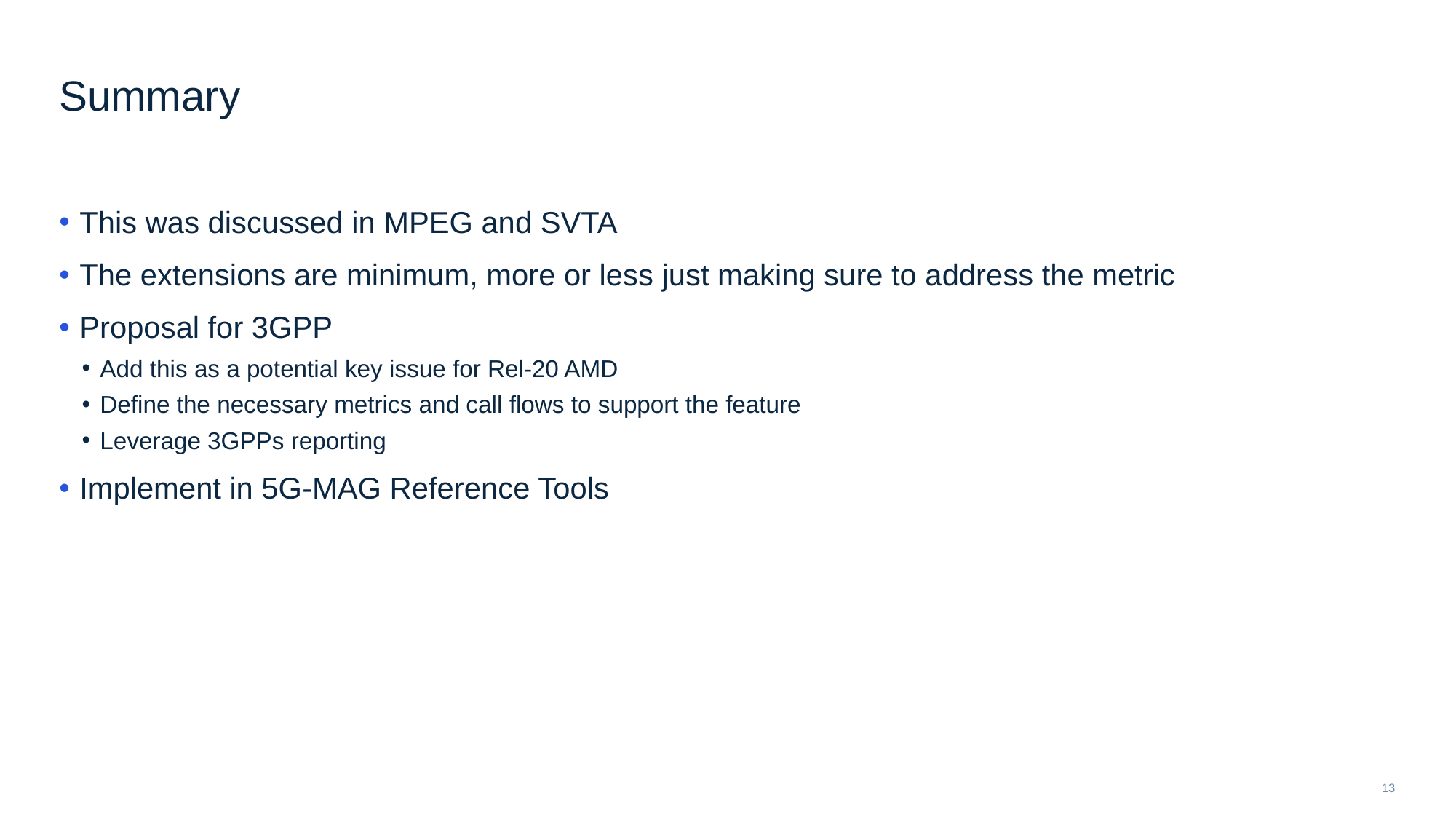

# Summary

This was discussed in MPEG and SVTA
The extensions are minimum, more or less just making sure to address the metric
Proposal for 3GPP
Add this as a potential key issue for Rel-20 AMD
Define the necessary metrics and call flows to support the feature
Leverage 3GPPs reporting
Implement in 5G-MAG Reference Tools